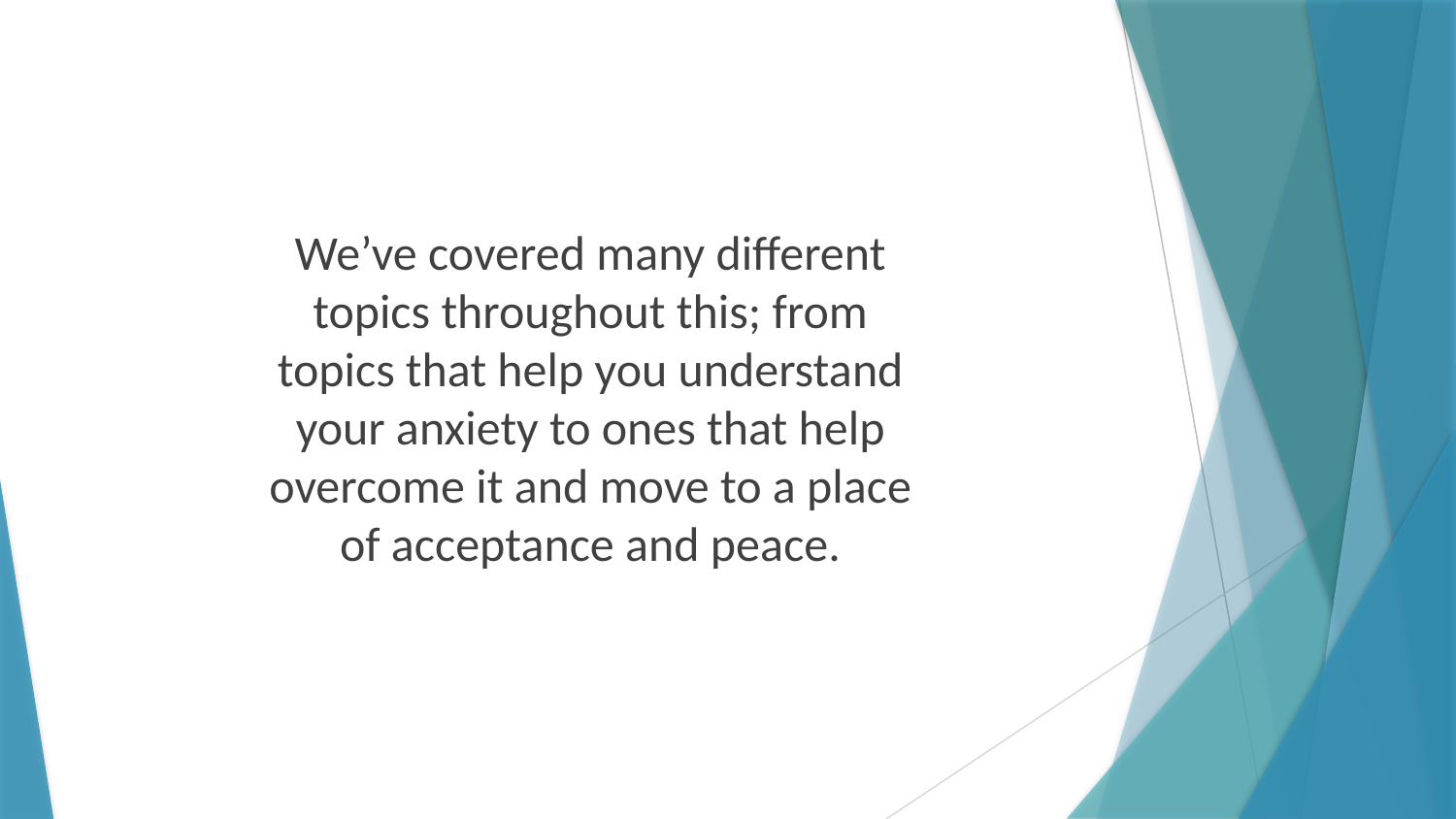

We’ve covered many different topics throughout this; from topics that help you understand your anxiety to ones that help overcome it and move to a place of acceptance and peace.